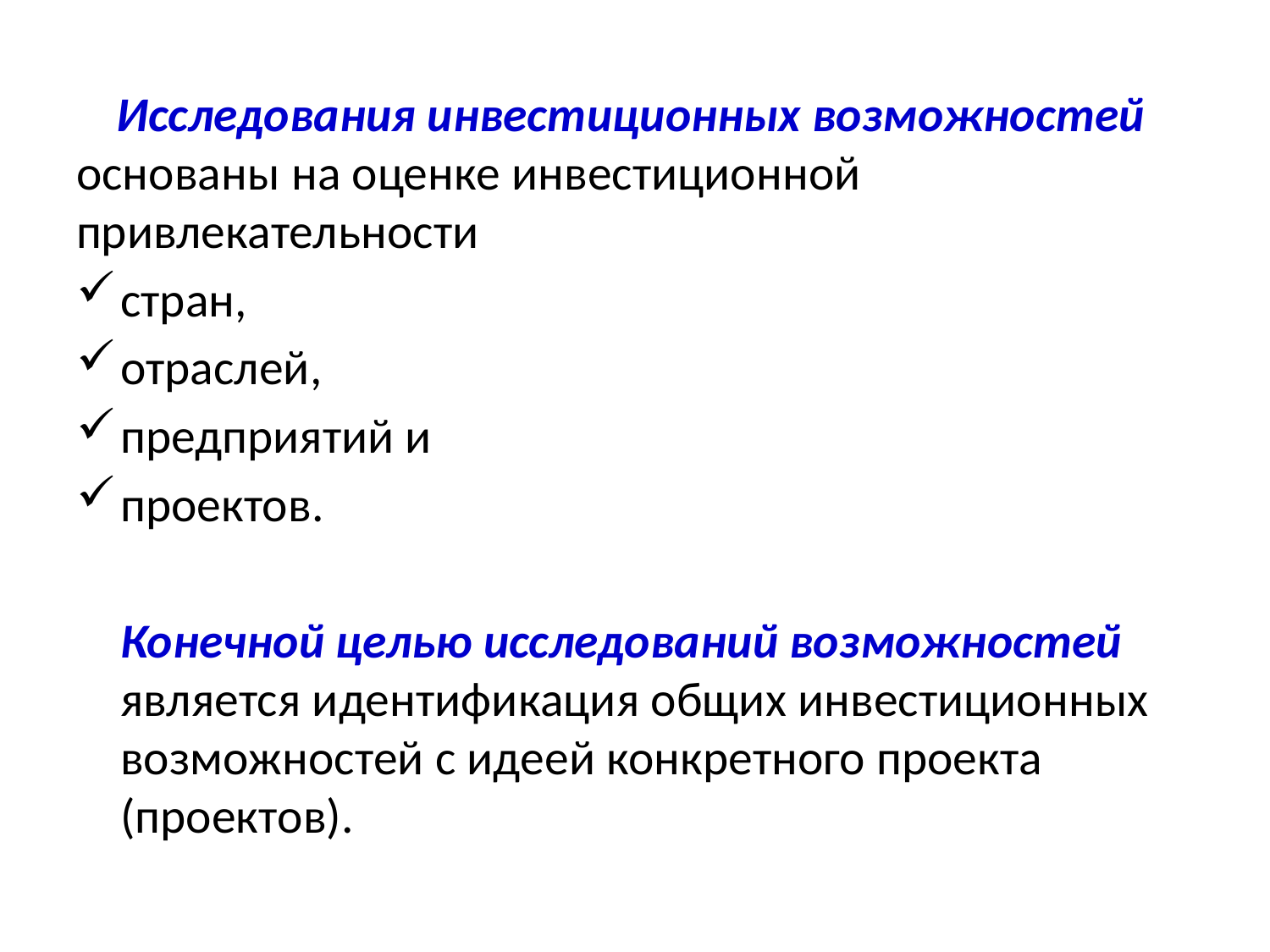

Исследования инвестиционных возможностей основаны на оценке инвестиционной привлекательности
стран,
отраслей,
предприятий и
проектов.

    Конечной целью исследований возможностей  является идентификация общих инвестиционных возможностей с идеей конкретного проекта (проектов).